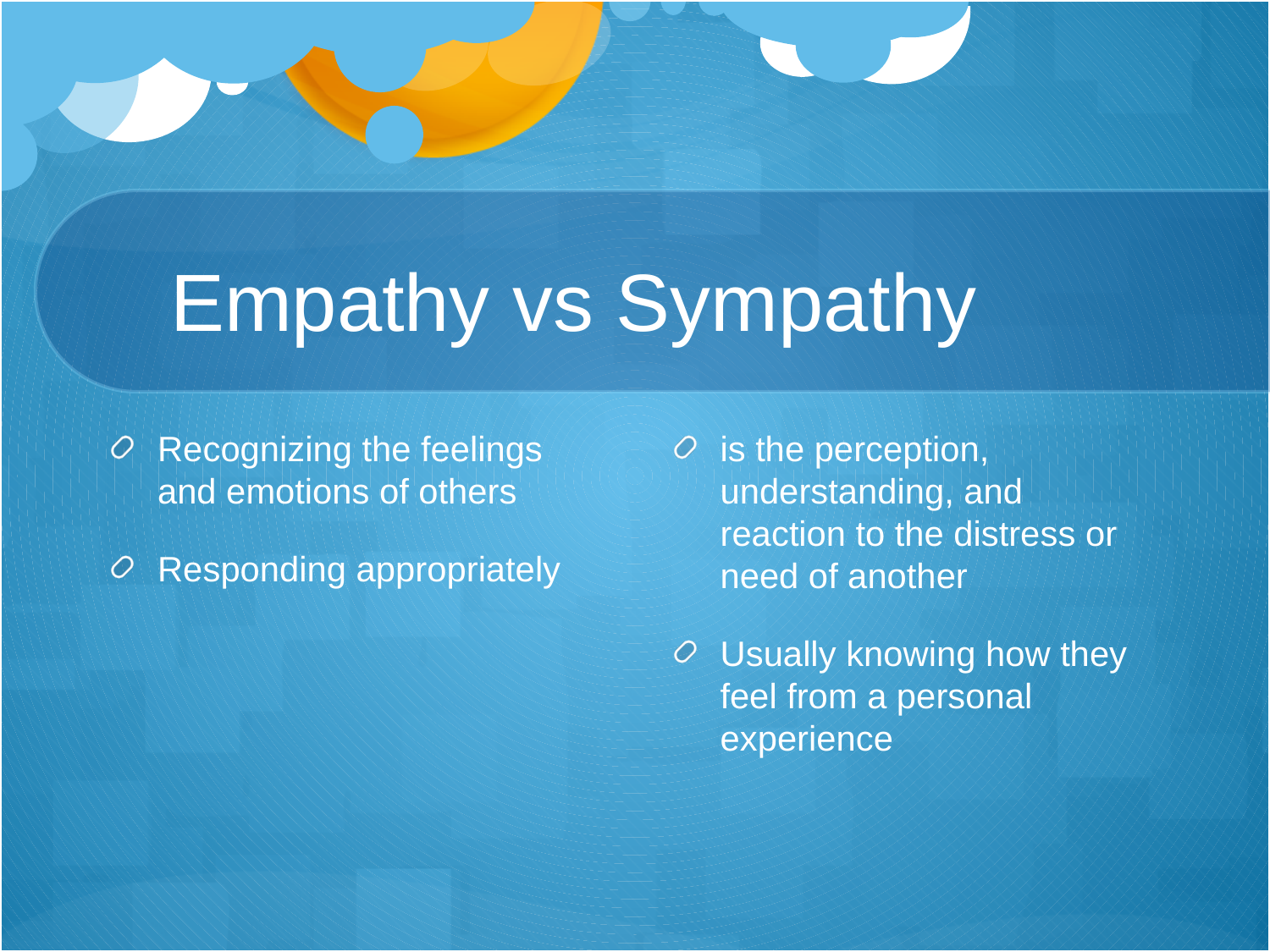

# Empathy vs Sympathy
Recognizing the feelings and emotions of others
Responding appropriately
is the perception, understanding, and reaction to the distress or need of another
Usually knowing how they feel from a personal experience